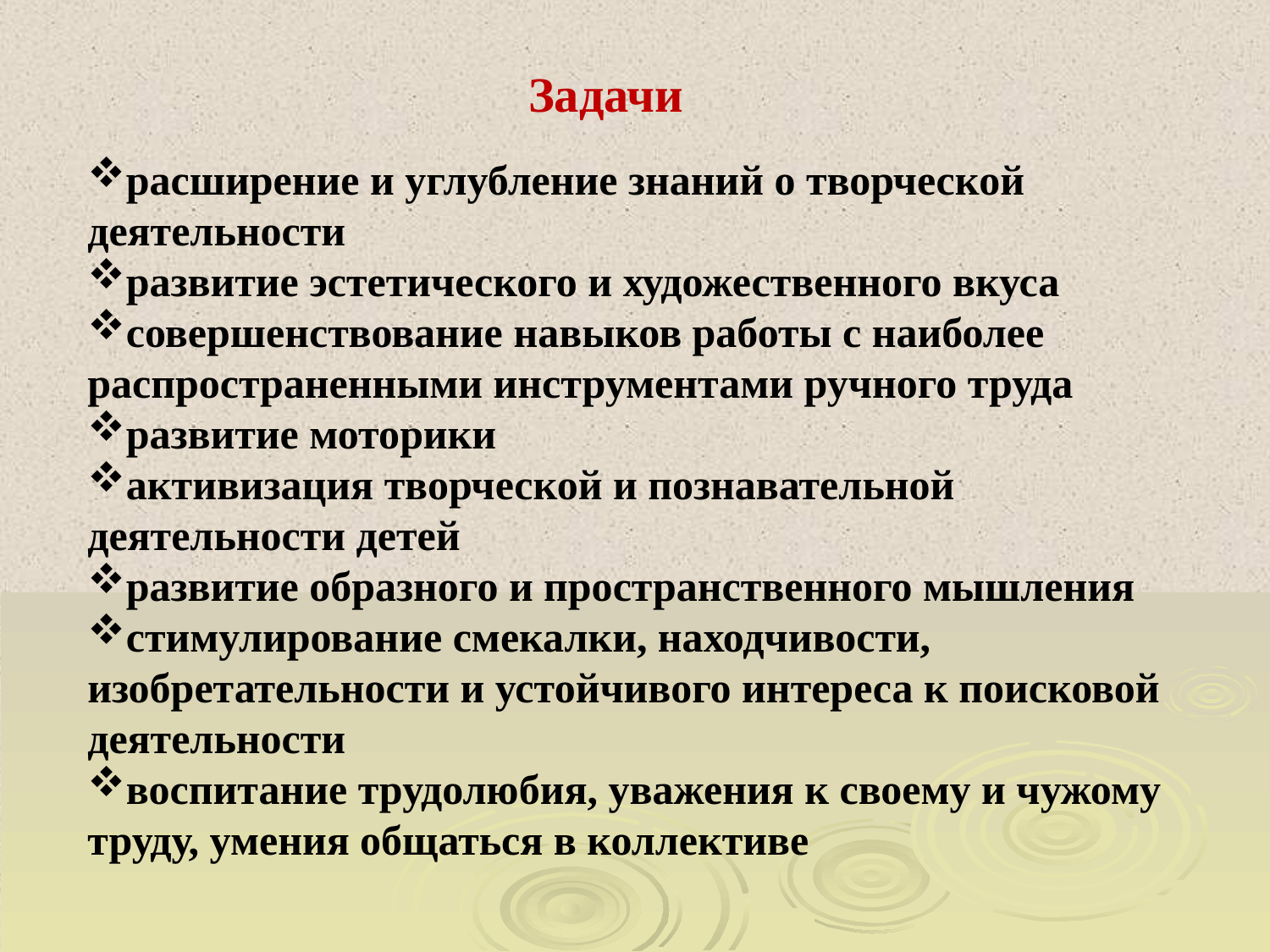

Задачи
расширение и углубление знаний о творческой деятельности
развитие эстетического и художественного вкуса
совершенствование навыков работы с наиболее распространенными инструментами ручного труда
развитие моторики
активизация творческой и познавательной деятельности детей
развитие образного и пространственного мышления
стимулирование смекалки, находчивости, изобретательности и устойчивого интереса к поисковой деятельности
воспитание трудолюбия, уважения к своему и чужому труду, умения общаться в коллективе
#